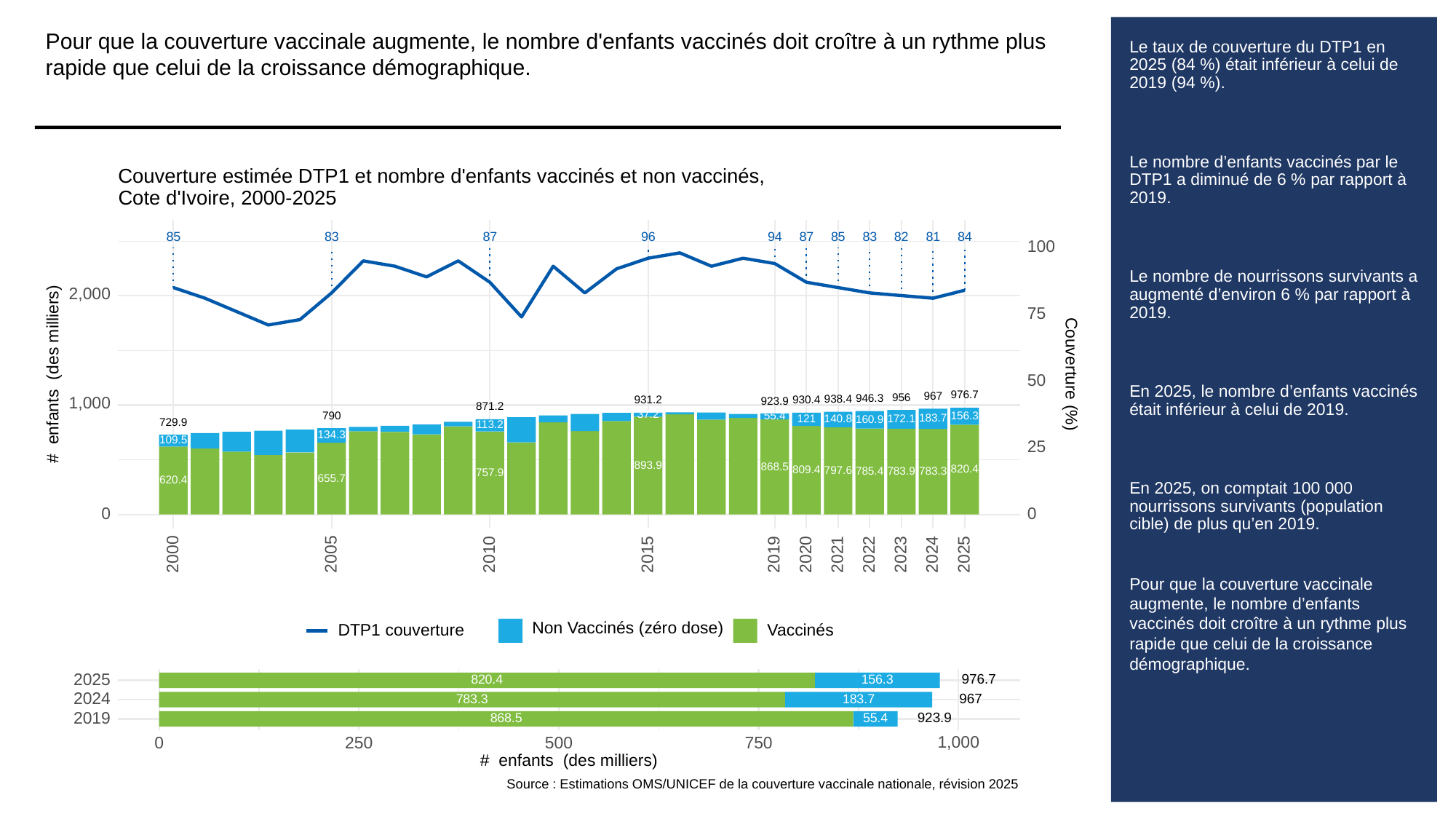

Pour que la couverture vaccinale augmente, le nombre d'enfants vaccinés doit croître à un rythme plus rapide que celui de la croissance démographique.
# Le taux de couverture du DTP1 en 2025 (84 %) était inférieur à celui de 2019 (94 %).

Le nombre d’enfants vaccinés par le DTP1 a diminué de 6 % par rapport à 2019.

Le nombre de nourrissons survivants a augmenté d’environ 6 % par rapport à 2019.

En 2025, le nombre d’enfants vaccinés était inférieur à celui de 2019.

En 2025, on comptait 100 000 nourrissons survivants (population cible) de plus qu’en 2019.

Pour que la couverture vaccinale augmente, le nombre d’enfants vaccinés doit croître à un rythme plus rapide que celui de la croissance démographique.

Couverture estimée DTP1 et nombre d'enfants vaccinés et non vaccinés,
Cote d'Ivoire, 2000-2025

83
83
85
87
96
94
87
85
82
81
84

100

2,000

75

#  enfants  (des milliers)
Couverture (%)
50
976.7
967
956
946.3
938.4
931.2
930.4
1,000
923.9
871.2

37.2

790

156.3

55.4

183.7
172.1
121
140.8

160.9

729.9

113.2

134.3

109.5
25

893.9
868.5
820.4
809.4
797.6
785.4
783.9
783.3
757.9
655.7
620.4
0
0

2023
2000
2005
2010
2015
2019
2020
2021
2022
2024
2025

Non Vaccinés (zéro dose)
Vaccinés
DTP1 couverture

2025
976.7
156.3
820.4

2024
967
783.3
183.7

2019
923.9
868.5
55.4

1,000
0
250
500
750
#  enfants  (des milliers)
Source : Estimations OMS/UNICEF de la couverture vaccinale nationale, révision 2025